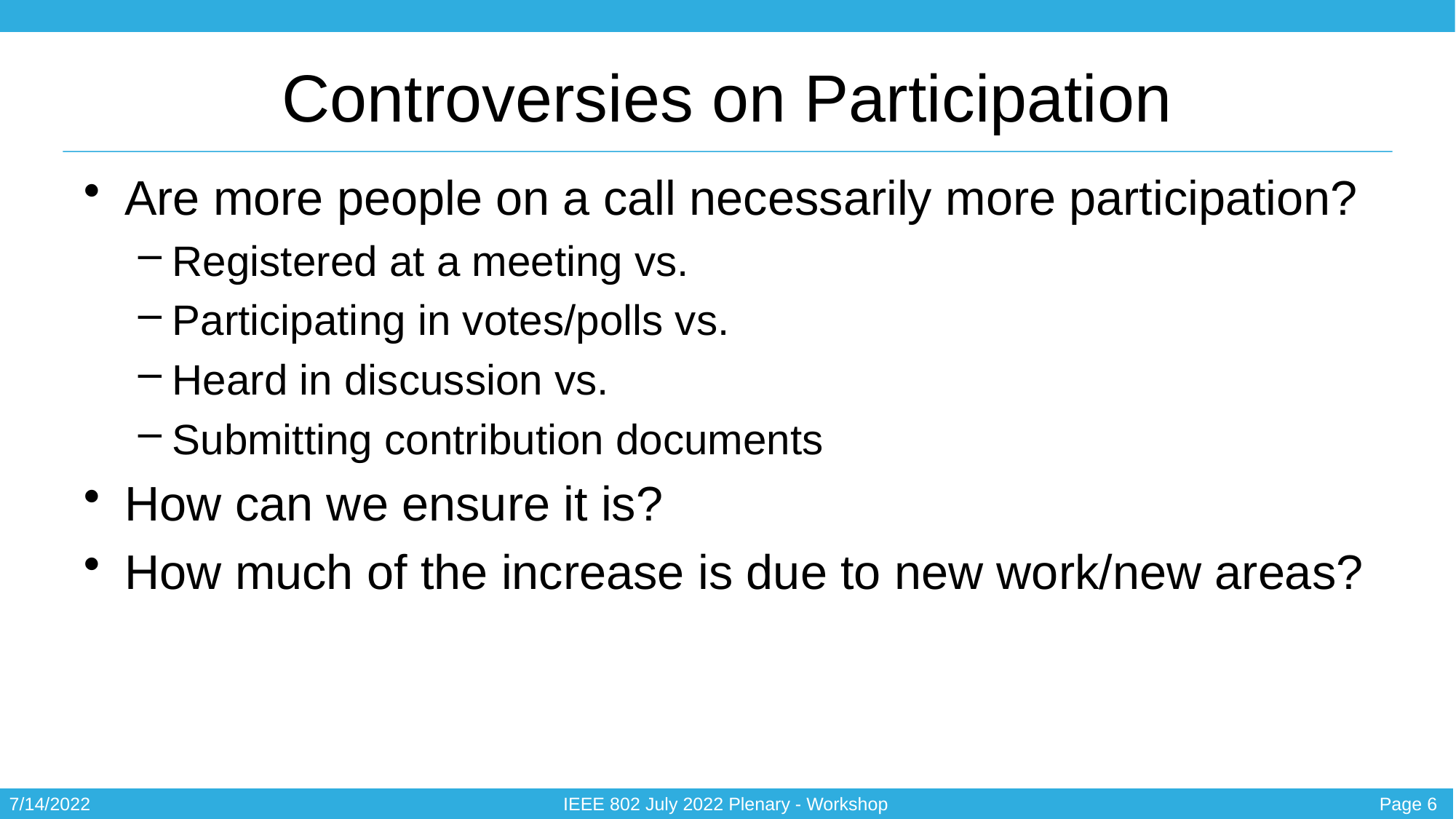

# Controversies on Participation
Are more people on a call necessarily more participation?
Registered at a meeting vs.
Participating in votes/polls vs.
Heard in discussion vs.
Submitting contribution documents
How can we ensure it is?
How much of the increase is due to new work/new areas?